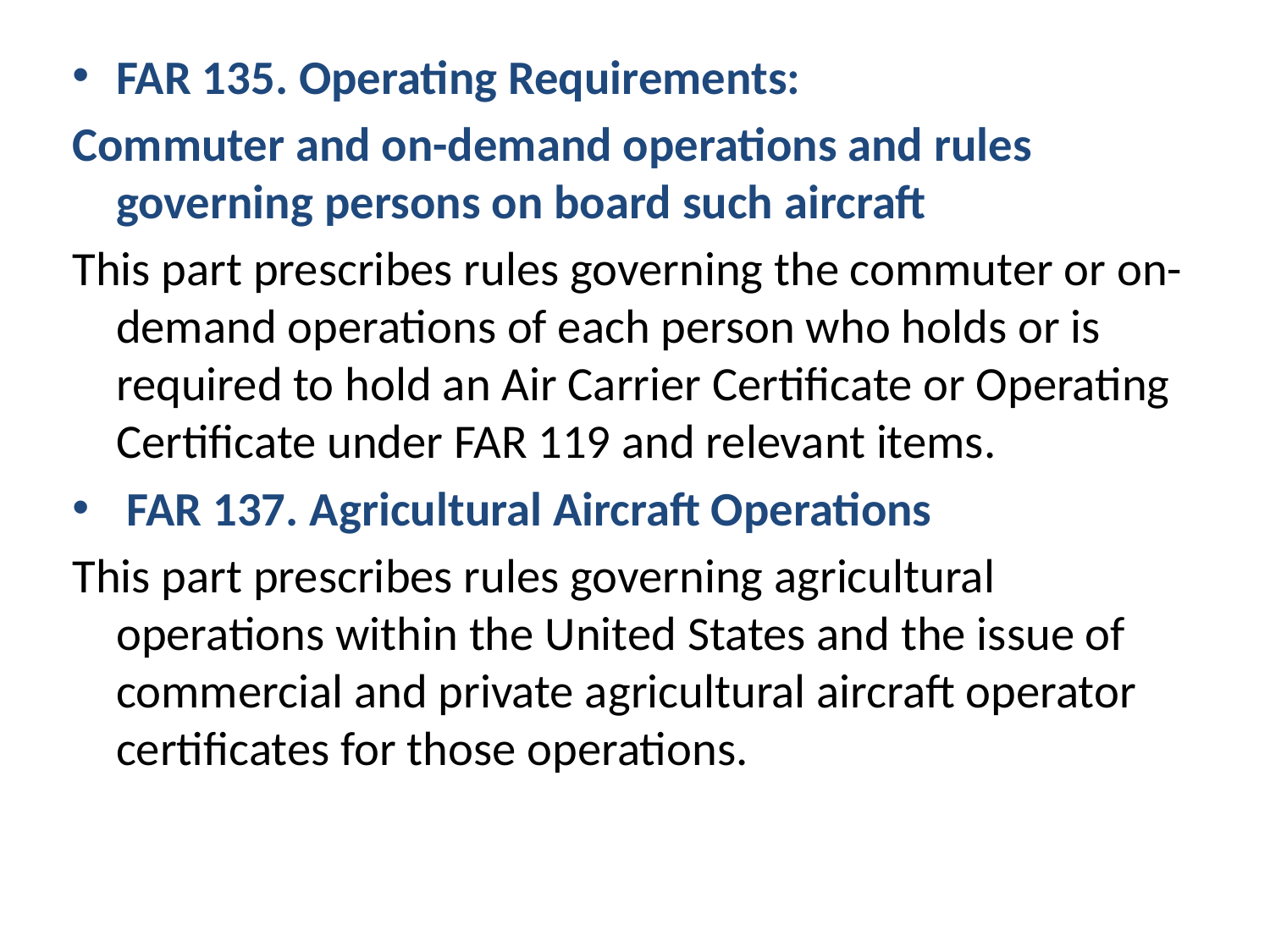

FAR 135. Operating Requirements:
Commuter and on-demand operations and rules governing persons on board such aircraft
This part prescribes rules governing the commuter or on-demand operations of each person who holds or is required to hold an Air Carrier Certificate or Operating Certificate under FAR 119 and relevant items.
 FAR 137. Agricultural Aircraft Operations
This part prescribes rules governing agricultural operations within the United States and the issue of commercial and private agricultural aircraft operator certificates for those operations.